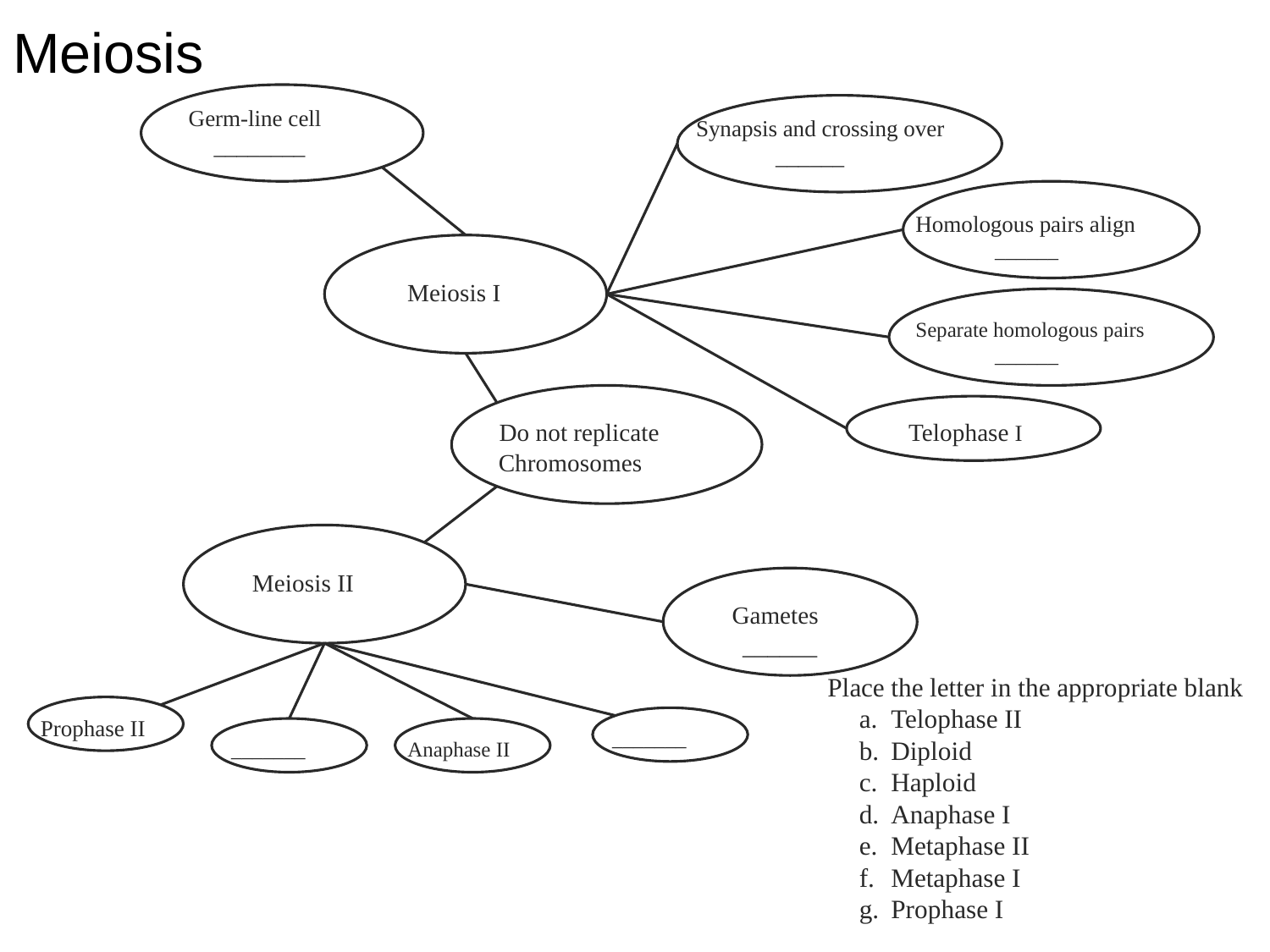

Meiosis

        Germ-line cell
             ________

 Synapsis and crossing over
               ______

Homologous pairs align
               ______

  Meiosis I

Separate homologous pairs
               ______

 Do not replicate
 Chromosomes
 Telophase I

  Meiosis II

  Gametes
    ______

Prophase II

    _______
    _______
Anaphase II
	Place the letter in the appropriate blank
Telophase II
Diploid
Haploid
Anaphase I
Metaphase II
Metaphase I
Prophase I